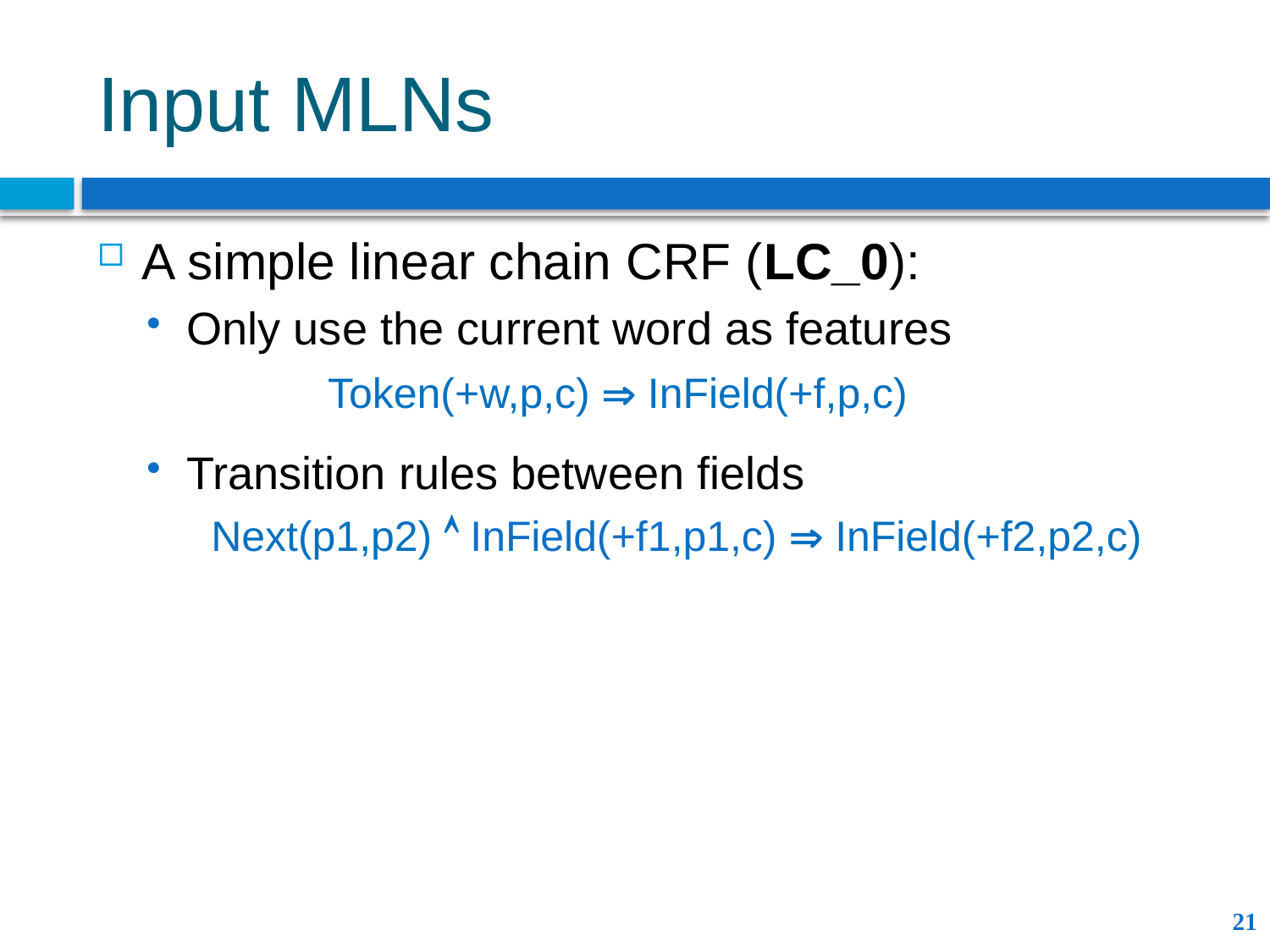

# Input MLNs
A simple linear chain CRF (LC_0):
Only use the current word as features

Transition rules between fields
Next(p1,p2) ∧ InField(+f1,p1,c) ⇒ InField(+f2,p2,c)
Token(+w,p,c) ⇒ InField(+f,p,c)
21